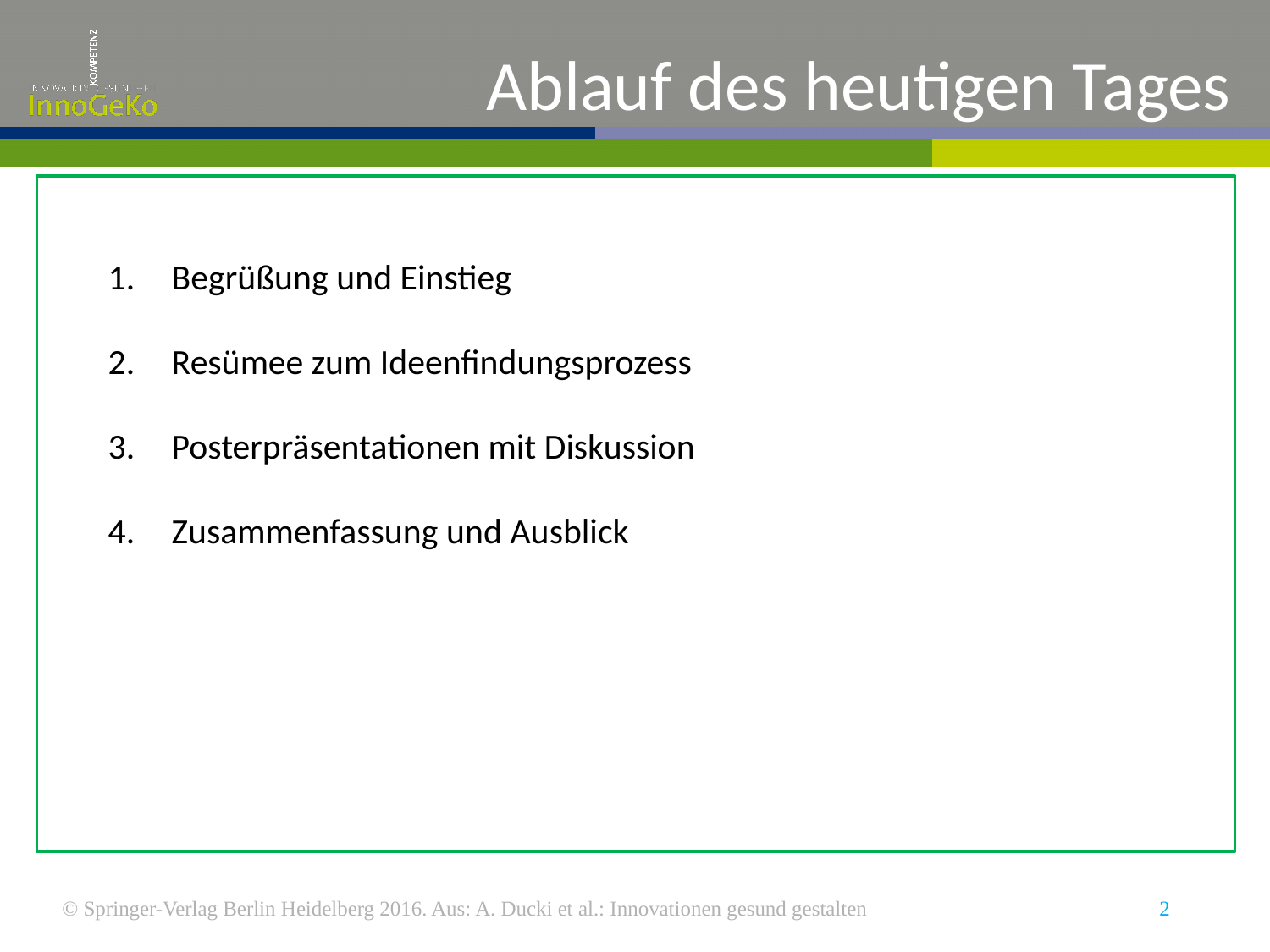

# Ablauf des heutigen Tages
Begrüßung und Einstieg
Resümee zum Ideenfindungsprozess
Posterpräsentationen mit Diskussion
Zusammenfassung und Ausblick

© Springer-Verlag Berlin Heidelberg 2016. Aus: A. Ducki et al.: Innovationen gesund gestalten

2